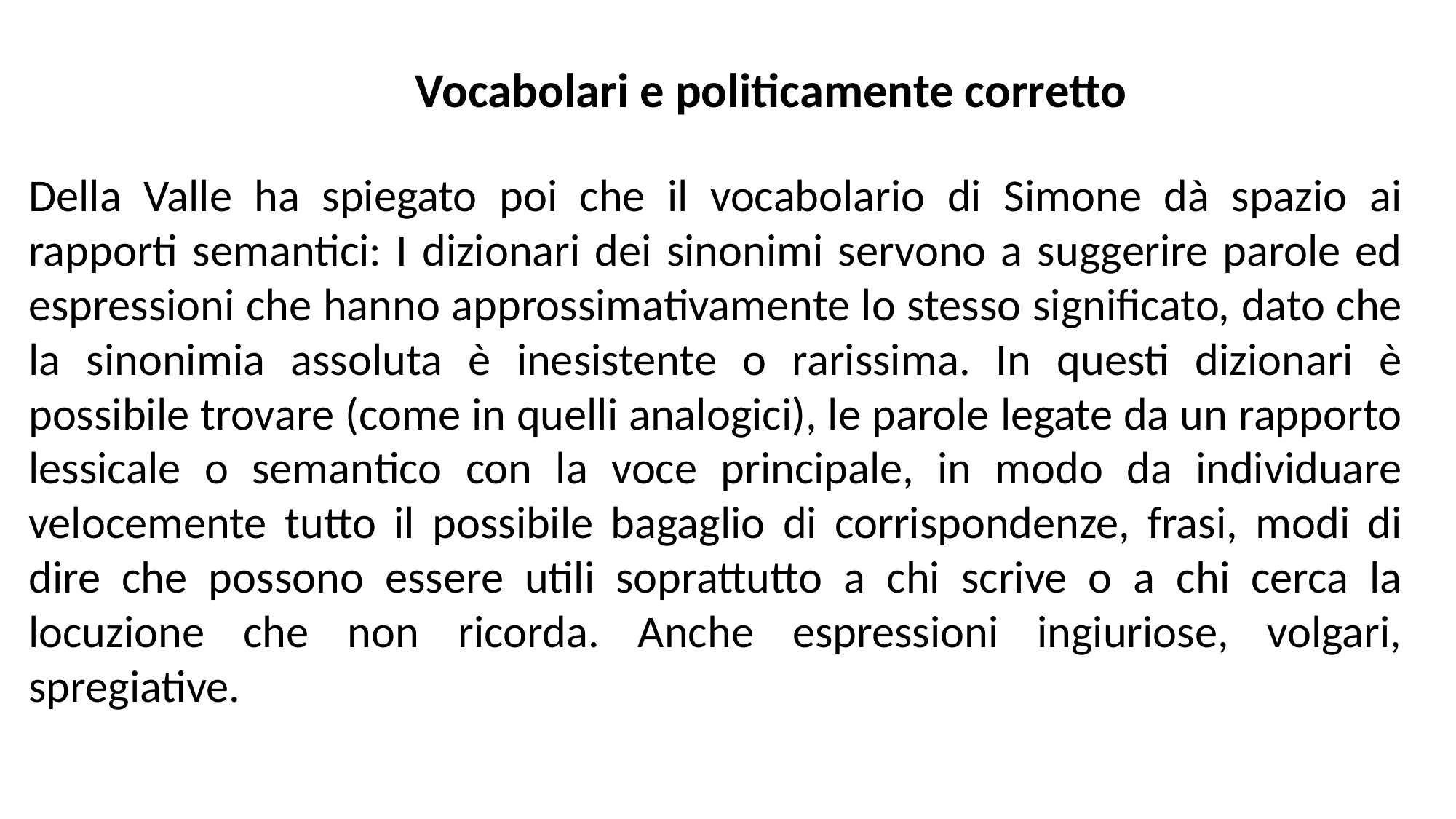

Vocabolari e politicamente corretto
Della Valle ha spiegato poi che il vocabolario di Simone dà spazio ai rapporti semantici: I dizionari dei sinonimi servono a suggerire parole ed espressioni che hanno approssimativamente lo stesso significato, dato che la sinonimia assoluta è inesistente o rarissima. In questi dizionari è possibile trovare (come in quelli analogici), le parole legate da un rapporto lessicale o semantico con la voce principale, in modo da individuare velocemente tutto il possibile bagaglio di corrispondenze, frasi, modi di dire che possono essere utili soprattutto a chi scrive o a chi cerca la locuzione che non ricorda. Anche espressioni ingiuriose, volgari, spregiative.